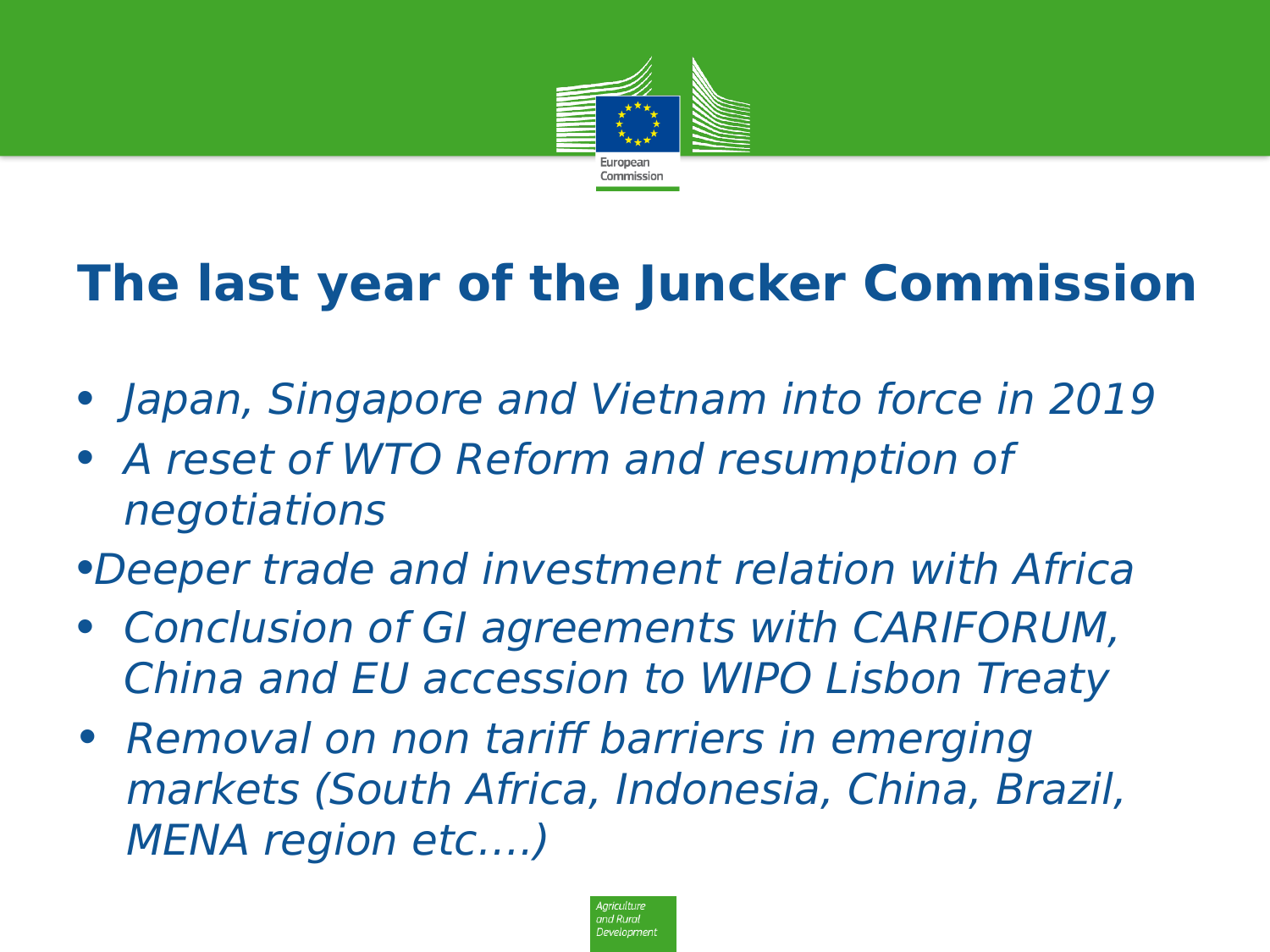

# The last year of the Juncker Commission
Japan, Singapore and Vietnam into force in 2019
A reset of WTO Reform and resumption of   negotiations
Deeper trade and investment relation with Africa
Conclusion of GI agreements with CARIFORUM,  China and EU accession to WIPO Lisbon Treaty
Removal on non tariff barriers in emerging markets (South Africa, Indonesia, China, Brazil, MENA region etc….)